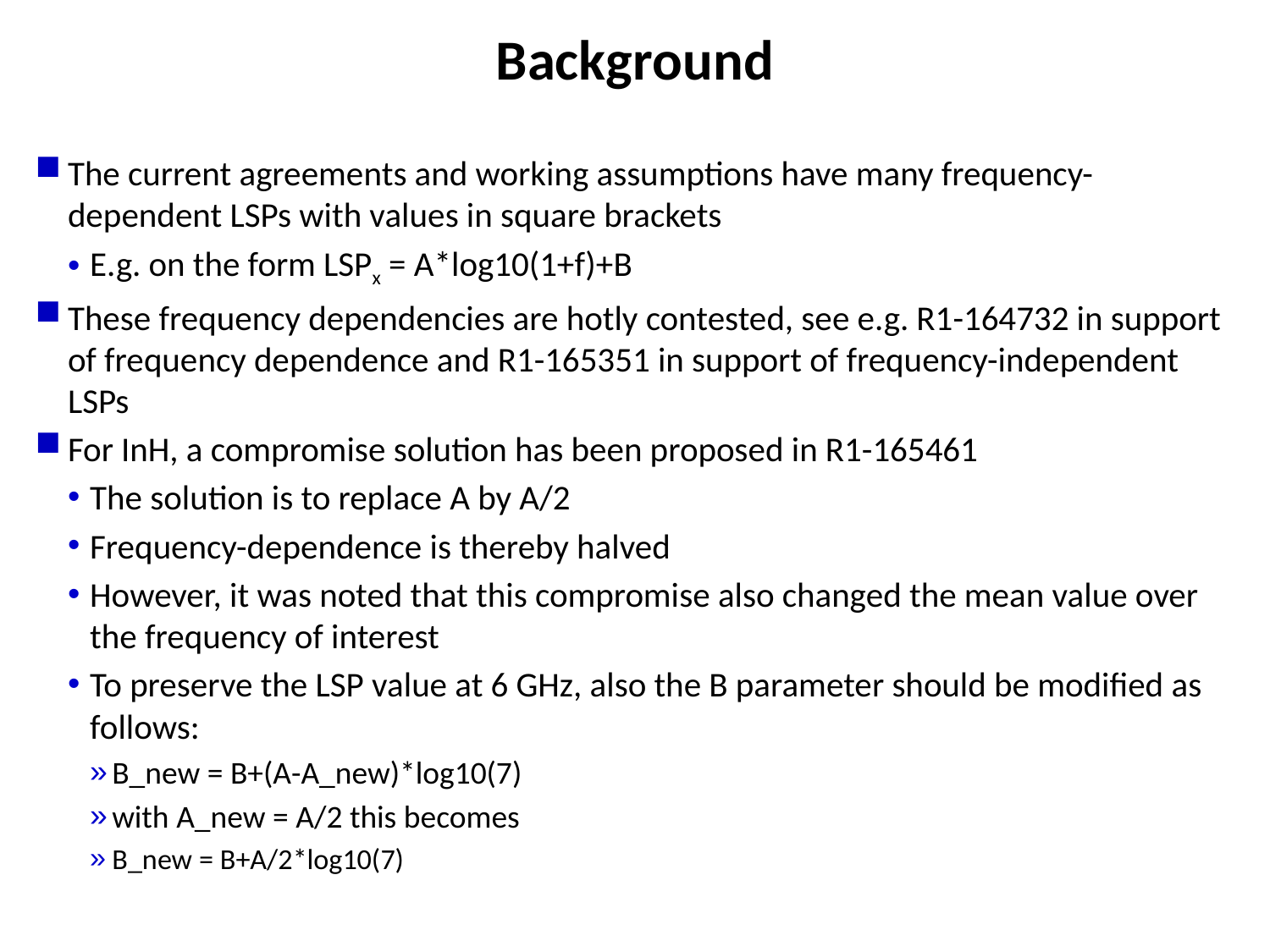

# Background
The current agreements and working assumptions have many frequency-dependent LSPs with values in square brackets
E.g. on the form LSPx = A*log10(1+f)+B
These frequency dependencies are hotly contested, see e.g. R1-164732 in support of frequency dependence and R1-165351 in support of frequency-independent LSPs
For InH, a compromise solution has been proposed in R1-165461
The solution is to replace A by A/2
Frequency-dependence is thereby halved
However, it was noted that this compromise also changed the mean value over the frequency of interest
To preserve the LSP value at 6 GHz, also the B parameter should be modified as follows:
B_new = B+(A-A_new)*log10(7)
with A_new = A/2 this becomes
B_new = B+A/2*log10(7)